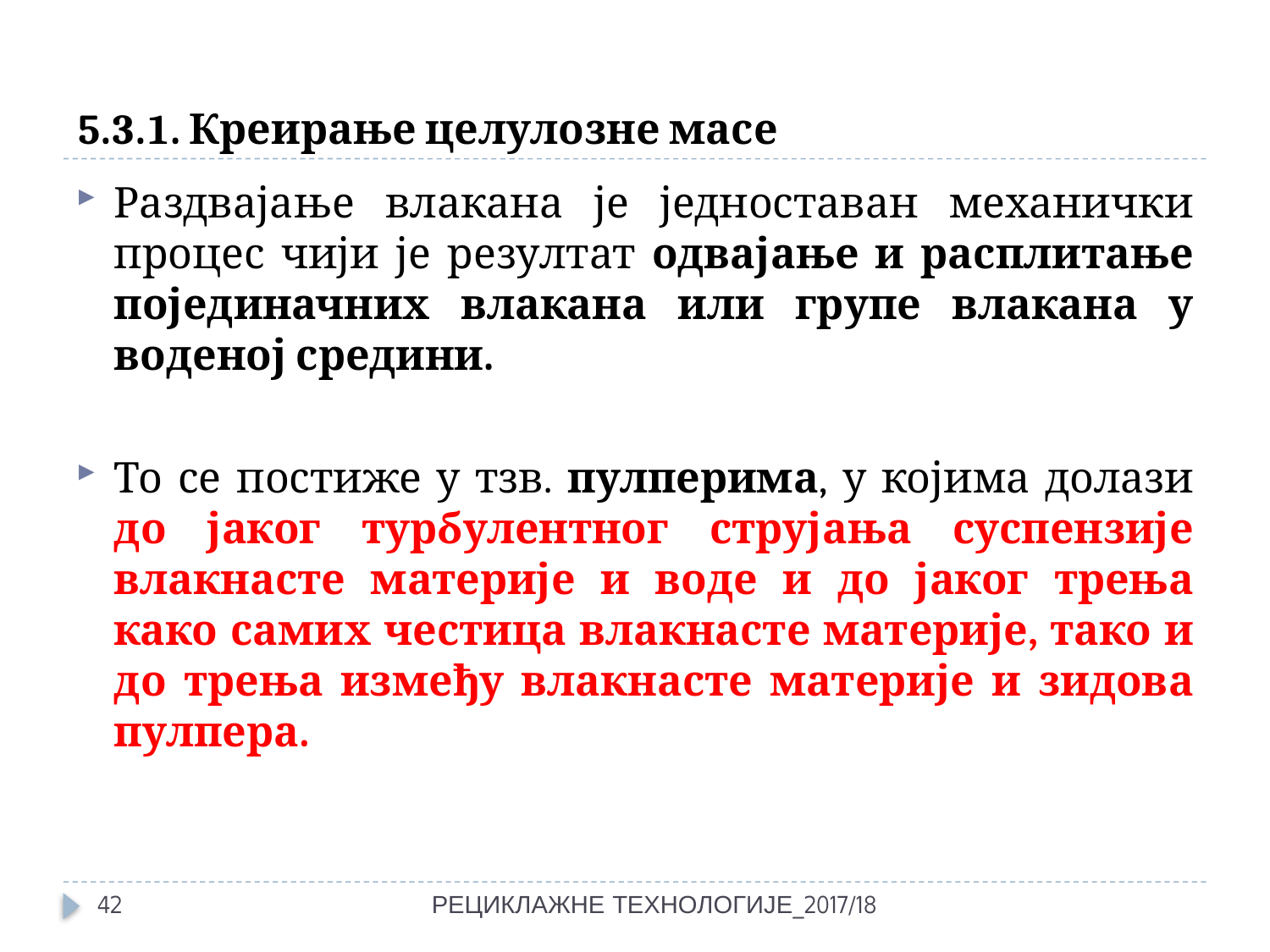

# 5.3.1. Креирање целулозне масе
Раздвајање влакана је једноставан механички процес чији је резултат одвајање и расплитање појединачних влакана или групе влакана у воденој средини.

То се постиже у тзв. пулперима, у којима долази до јаког турбулентног струјања суспензије влакнасте материје и воде и до јаког трења како самих честица влакнасте материје, тако и до трења између влакнасте материје и зидова пулпера.
42
РЕЦИКЛАЖНЕ ТЕХНОЛОГИЈЕ_2017/18